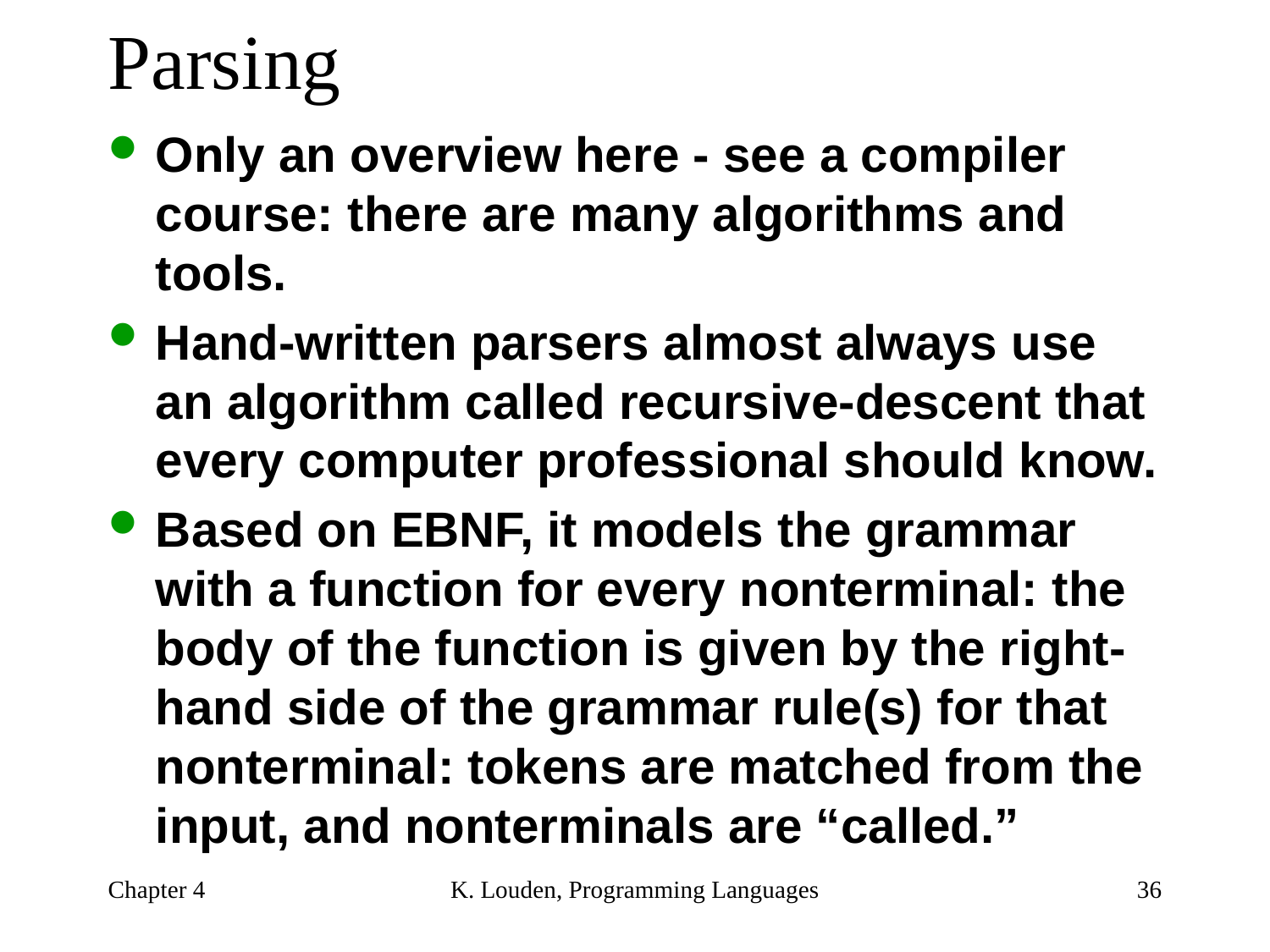

# Parsing
Only an overview here - see a compiler course: there are many algorithms and tools.
Hand-written parsers almost always use an algorithm called recursive-descent that every computer professional should know.
Based on EBNF, it models the grammar with a function for every nonterminal: the body of the function is given by the right-hand side of the grammar rule(s) for that nonterminal: tokens are matched from the input, and nonterminals are “called.”
Chapter 4
K. Louden, Programming Languages
36